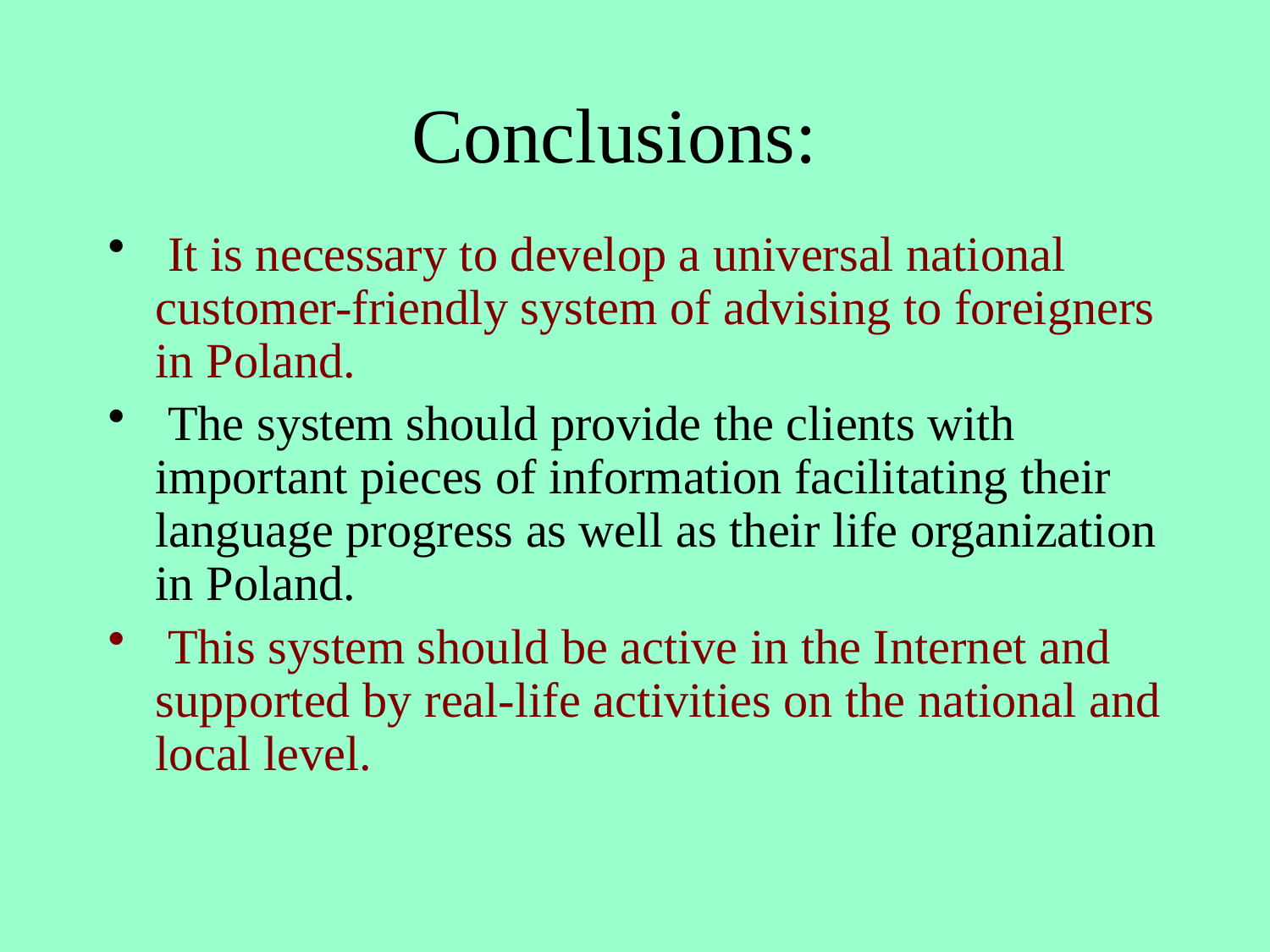

# Conclusions:
 It is necessary to develop a universal national customer-friendly system of advising to foreigners in Poland.
 The system should provide the clients with important pieces of information facilitating their language progress as well as their life organization in Poland.
 This system should be active in the Internet and supported by real-life activities on the national and local level.